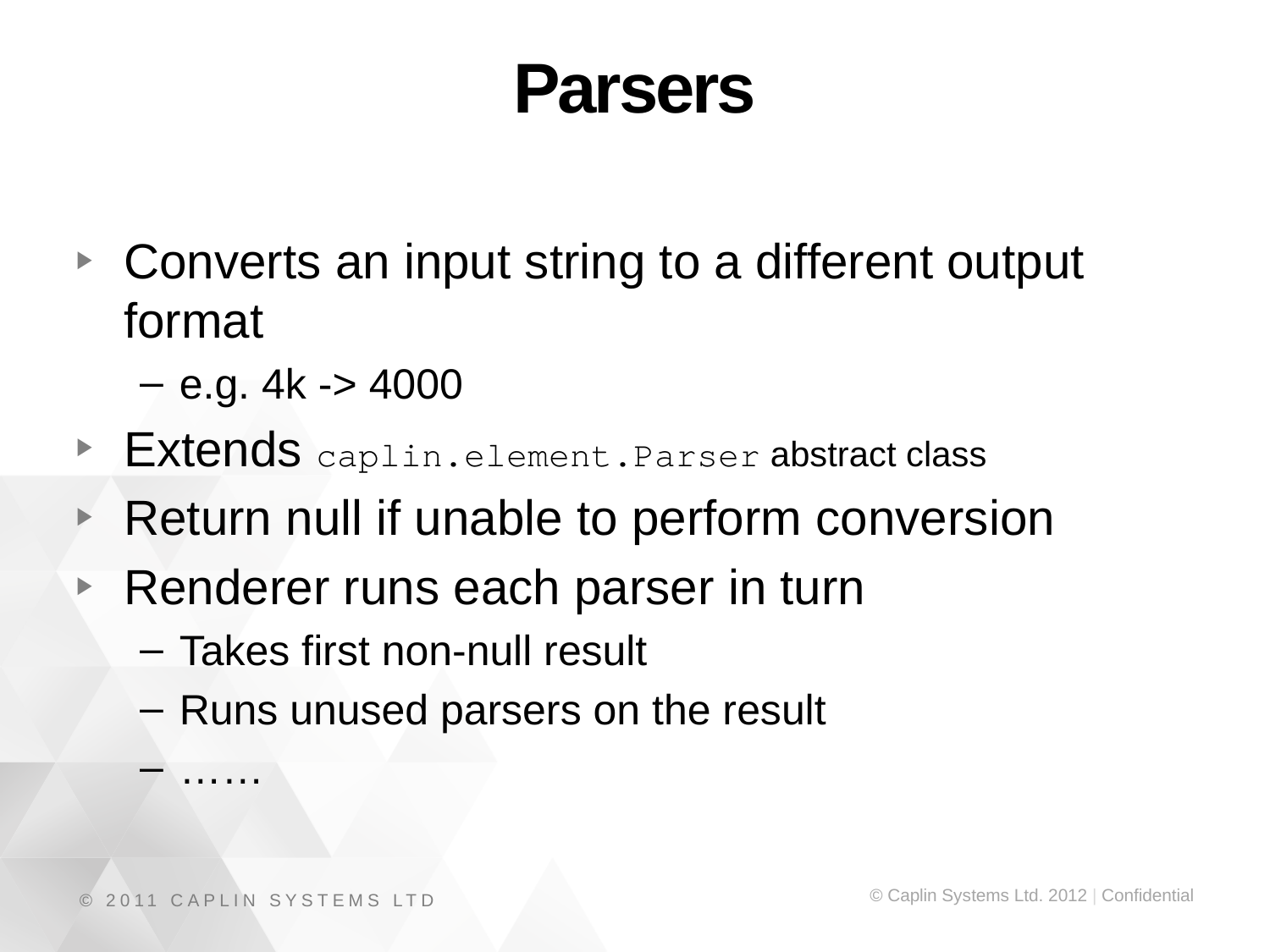

Parsers
Converts an input string to a different output format
e.g. 4k -> 4000
Extends caplin.element.Parser abstract class
Return null if unable to perform conversion
Renderer runs each parser in turn
Takes first non-null result
Runs unused parsers on the result
……

© 2011 CAPLIN SYSTEMS LTD